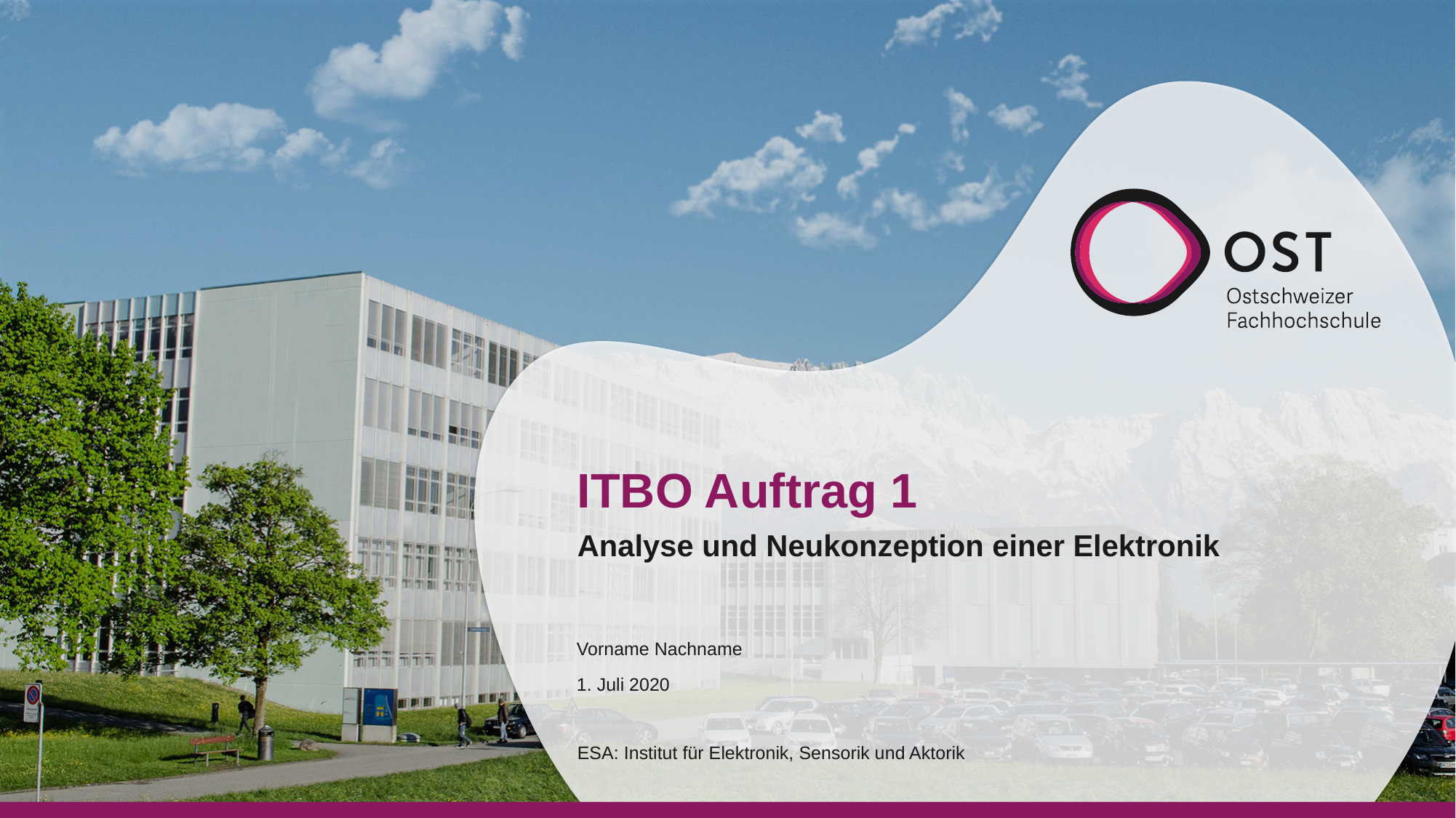

# ITBO Auftrag 1
Analyse und Neukonzeption einer Elektronik
Vorname Nachname
1. Juli 2020
ESA: Institut für Elektronik, Sensorik und Aktorik